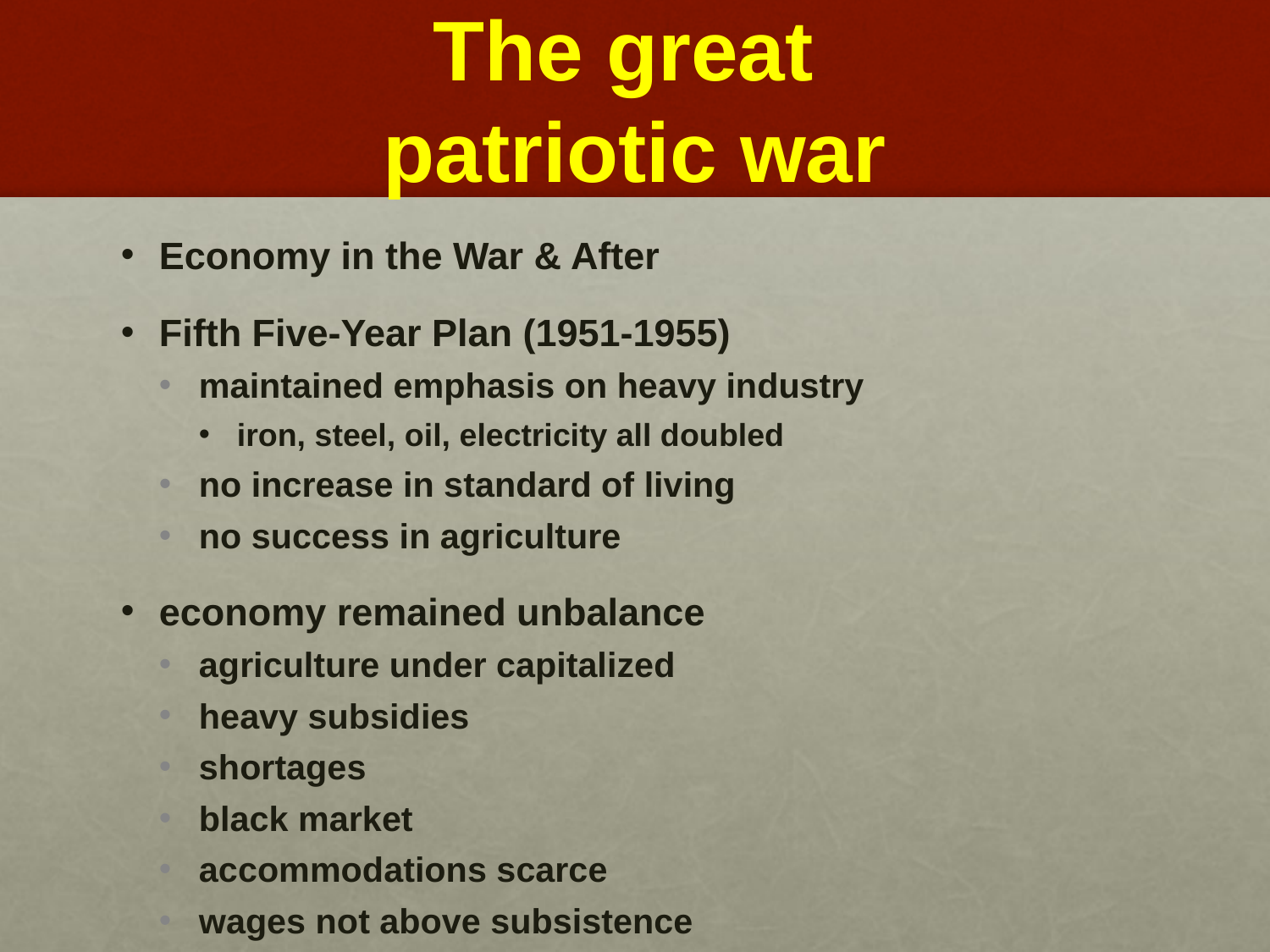

# The great patriotic war
Economy in the War & After
Fifth Five-Year Plan (1951-1955)
maintained emphasis on heavy industry
iron, steel, oil, electricity all doubled
no increase in standard of living
no success in agriculture
economy remained unbalance
agriculture under capitalized
heavy subsidies
shortages
black market
accommodations scarce
wages not above subsistence